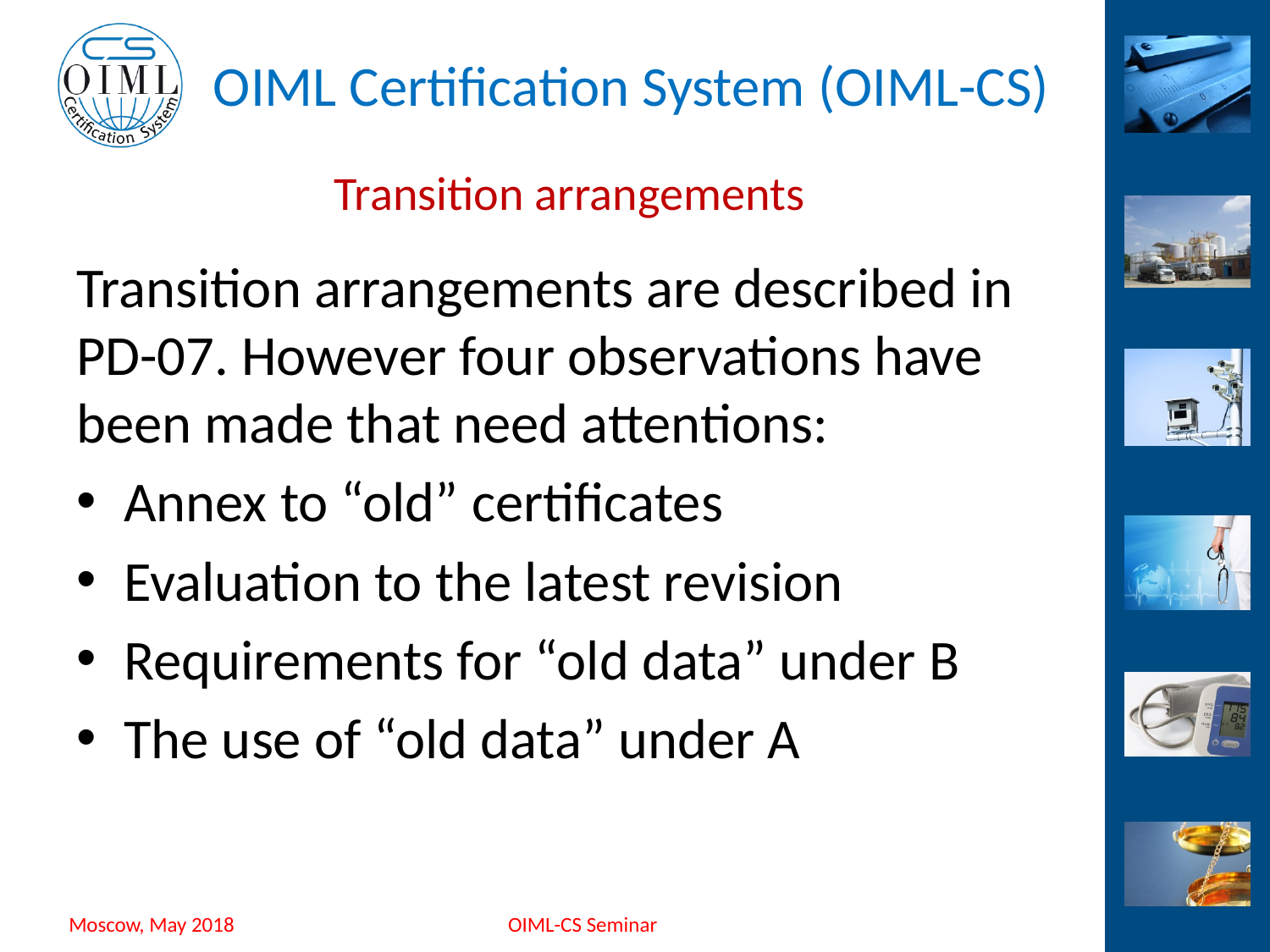

# Transition arrangements
Transition arrangements are described in PD-07. However four observations have been made that need attentions:
Annex to “old” certificates
Evaluation to the latest revision
Requirements for “old data” under B
The use of “old data” under A